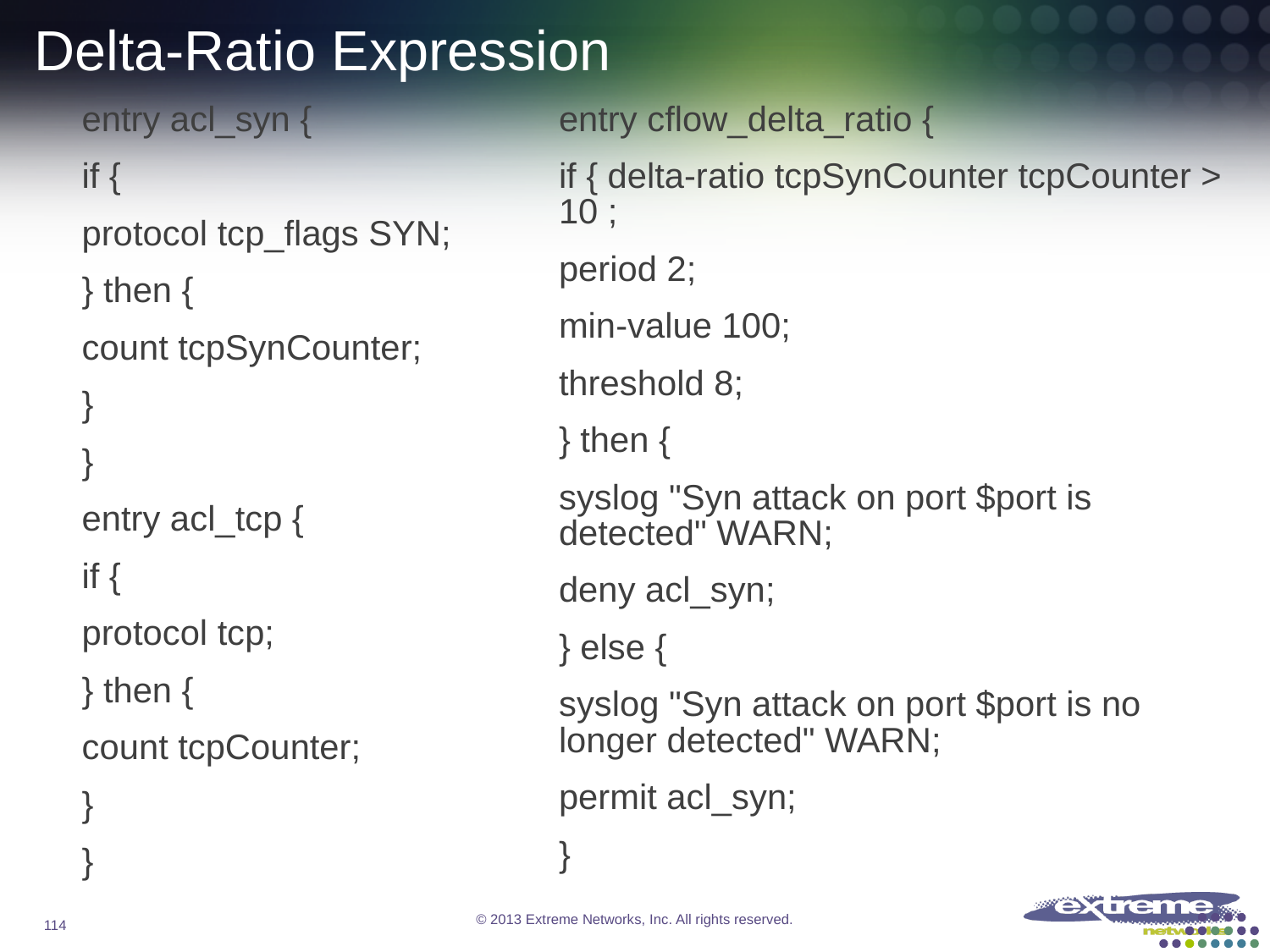

# Delta-Ratio Expression
entry acl_syn {
if {
protocol tcp_flags SYN;
} then {
count tcpSynCounter;
}
}
entry acl_tcp {
if {
protocol tcp;
} then {
count tcpCounter;
}
}

entry cflow_delta_ratio {
if { delta-ratio tcpSynCounter tcpCounter > 10 ;
period 2;
min-value 100;
threshold 8;
} then {
syslog "Syn attack on port $port is detected" WARN;
deny acl_syn;
} else {
syslog "Syn attack on port $port is no longer detected" WARN;
permit acl_syn;
}
114